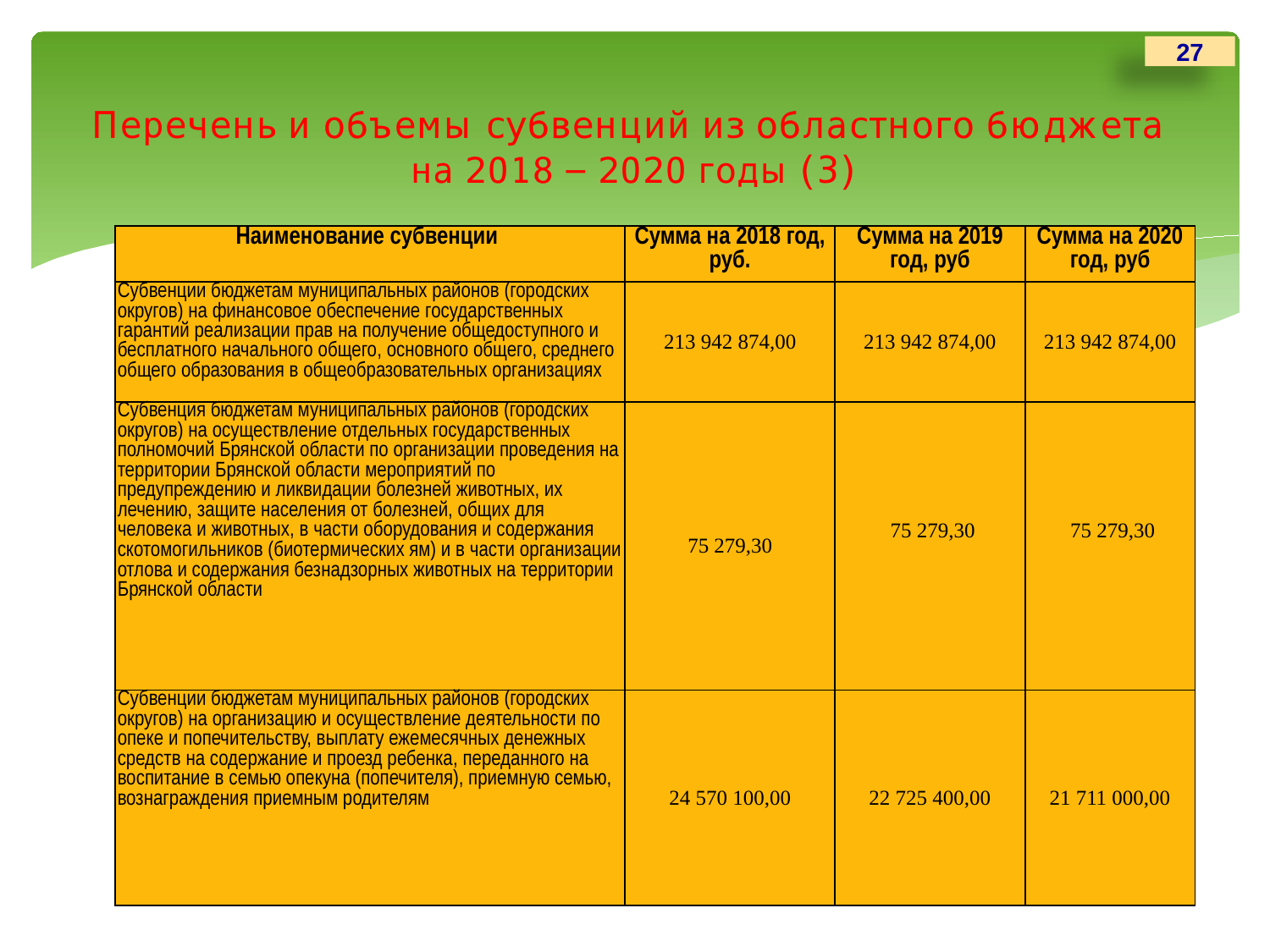

27
# Перечень и объемы субвенций из областного бюджета на 2018 – 2020 годы (3)
| Наименование субвенции | Сумма на 2018 год, руб. | Сумма на 2019 год, руб | Сумма на 2020 год, руб |
| --- | --- | --- | --- |
| Субвенции бюджетам муниципальных районов (городских округов) на финансовое обеспечение государственных гарантий реализации прав на получение общедоступного и бесплатного начального общего, основного общего, среднего общего образования в общеобразовательных организациях | 213 942 874,00 | 213 942 874,00 | 213 942 874,00 |
| Субвенция бюджетам муниципальных районов (городских округов) на осуществление отдельных государственных полномочий Брянской области по организации проведения на территории Брянской области мероприятий по предупреждению и ликвидации болезней животных, их лечению, защите населения от болезней, общих для человека и животных, в части оборудования и содержания скотомогильников (биотермических ям) и в части организации отлова и содержания безнадзорных животных на территории Брянской области | 75 279,30 | 75 279,30 | 75 279,30 |
| Субвенции бюджетам муниципальных районов (городских округов) на организацию и осуществление деятельности по опеке и попечительству, выплату ежемесячных денежных средств на содержание и проезд ребенка, переданного на воспитание в семью опекуна (попечителя), приемную семью, вознаграждения приемным родителям | 24 570 100,00 | 22 725 400,00 | 21 711 000,00 |